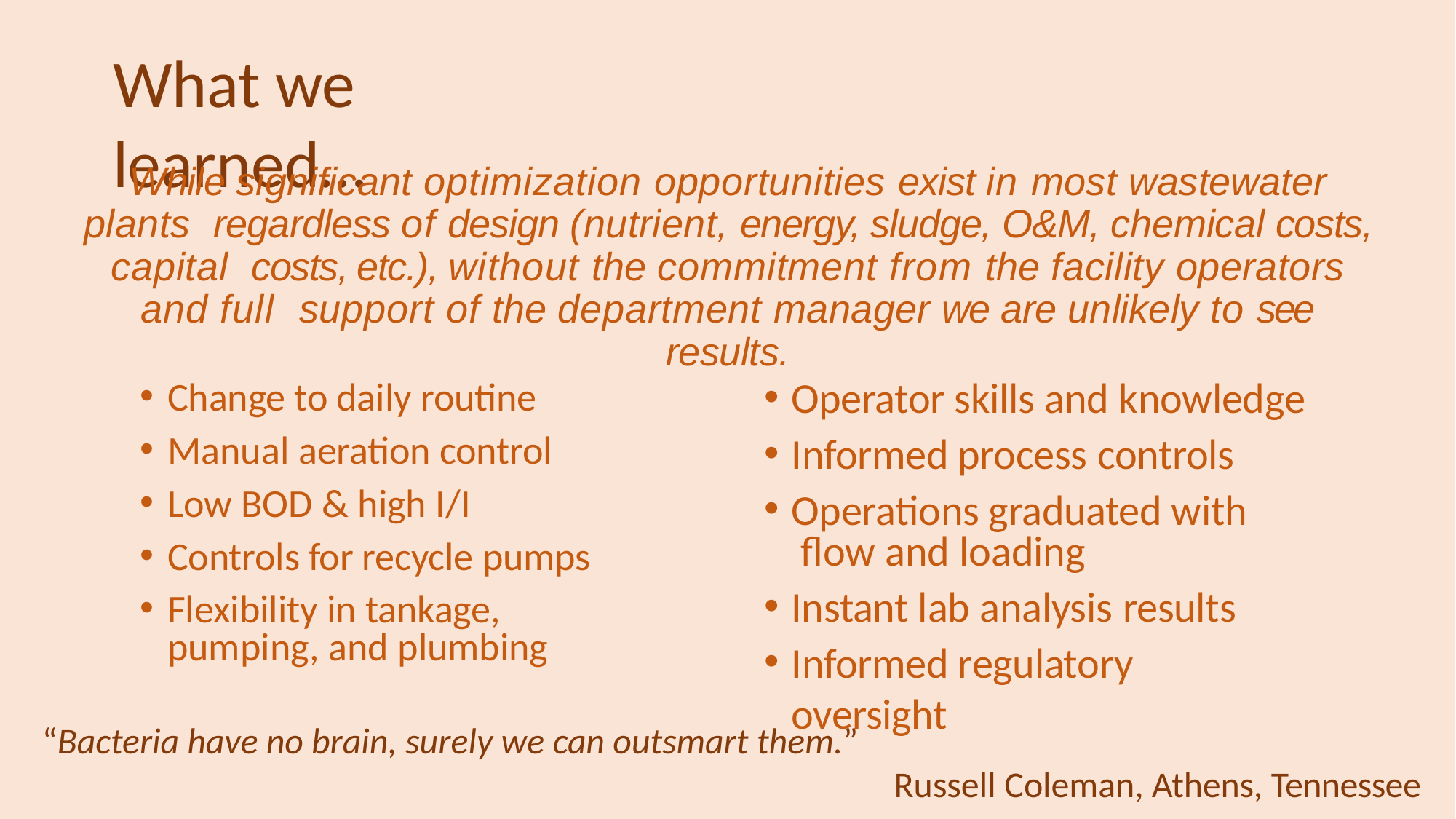

# What we learned…
While significant optimization opportunities exist in most wastewater plants  regardless of design (nutrient, energy, sludge, O&M, chemical costs, capital  costs, etc.), without the commitment from the facility operators and full  support of the department manager we are unlikely to see results.
Operator skills and knowledge
Informed process controls
Operations graduated with  flow and loading
Instant lab analysis results
Informed regulatory oversight
Change to daily routine
Manual aeration control
Low BOD & high I/I
Controls for recycle pumps
Flexibility in tankage,  pumping, and plumbing
“Bacteria have no brain, surely we can outsmart them.”
Russell Coleman, Athens, Tennessee